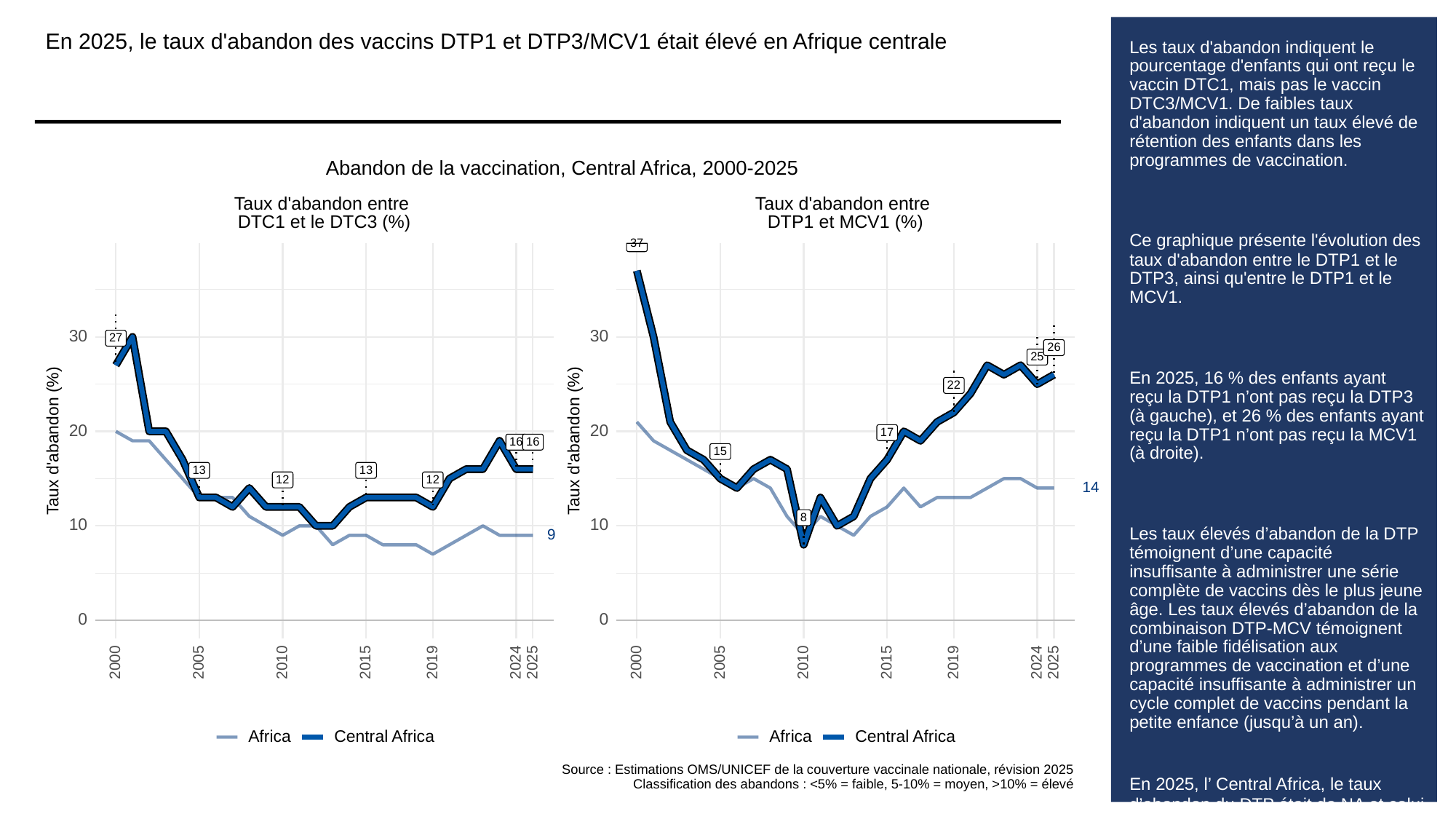

En 2025, le taux d'abandon des vaccins DTP1 et DTP3/MCV1 était élevé en Afrique centrale
# Les taux d'abandon indiquent le pourcentage d'enfants qui ont reçu le vaccin DTC1, mais pas le vaccin DTC3/MCV1. De faibles taux d'abandon indiquent un taux élevé de rétention des enfants dans les programmes de vaccination.

Ce graphique présente l'évolution des taux d'abandon entre le DTP1 et le DTP3, ainsi qu'entre le DTP1 et le MCV1.

En 2025, 16 % des enfants ayant reçu la DTP1 n’ont pas reçu la DTP3 (à gauche), et 26 % des enfants ayant reçu la DTP1 n’ont pas reçu la MCV1 (à droite).

Les taux élevés d’abandon de la DTP témoignent d’une capacité insuffisante à administrer une série complète de vaccins dès le plus jeune âge. Les taux élevés d’abandon de la combinaison DTP-MCV témoignent d’une faible fidélisation aux programmes de vaccination et d’une capacité insuffisante à administrer un cycle complet de vaccins pendant la petite enfance (jusqu’à un an).

En 2025, l’ Central Africa, le taux d’abandon du DTP était de NA et celui du DTP-MCV était de NA par rapport aux taux d’abandon mondiaux, respectivement.

Abandon de la vaccination, Central Africa, 2000-2025
Taux d'abandon entre
Taux d'abandon entre
DTC1 et le DTC3 (%)
DTP1 et MCV1 (%)
37

30
30
27

26

25

22

20
20

17

Taux d'abandon (%)
Taux d'abandon (%)

16
16

15

13
13

12
12

14

8
10
10

9

0
0

2000
2005
2010
2015
2019
2024
2025
2000
2005
2010
2015
2019
2024
2025
Central Africa
Central Africa
Africa
Africa

Source : Estimations OMS/UNICEF de la couverture vaccinale nationale, révision 2025
Classification des abandons : <5% = faible, 5-10% = moyen, >10% = élevé